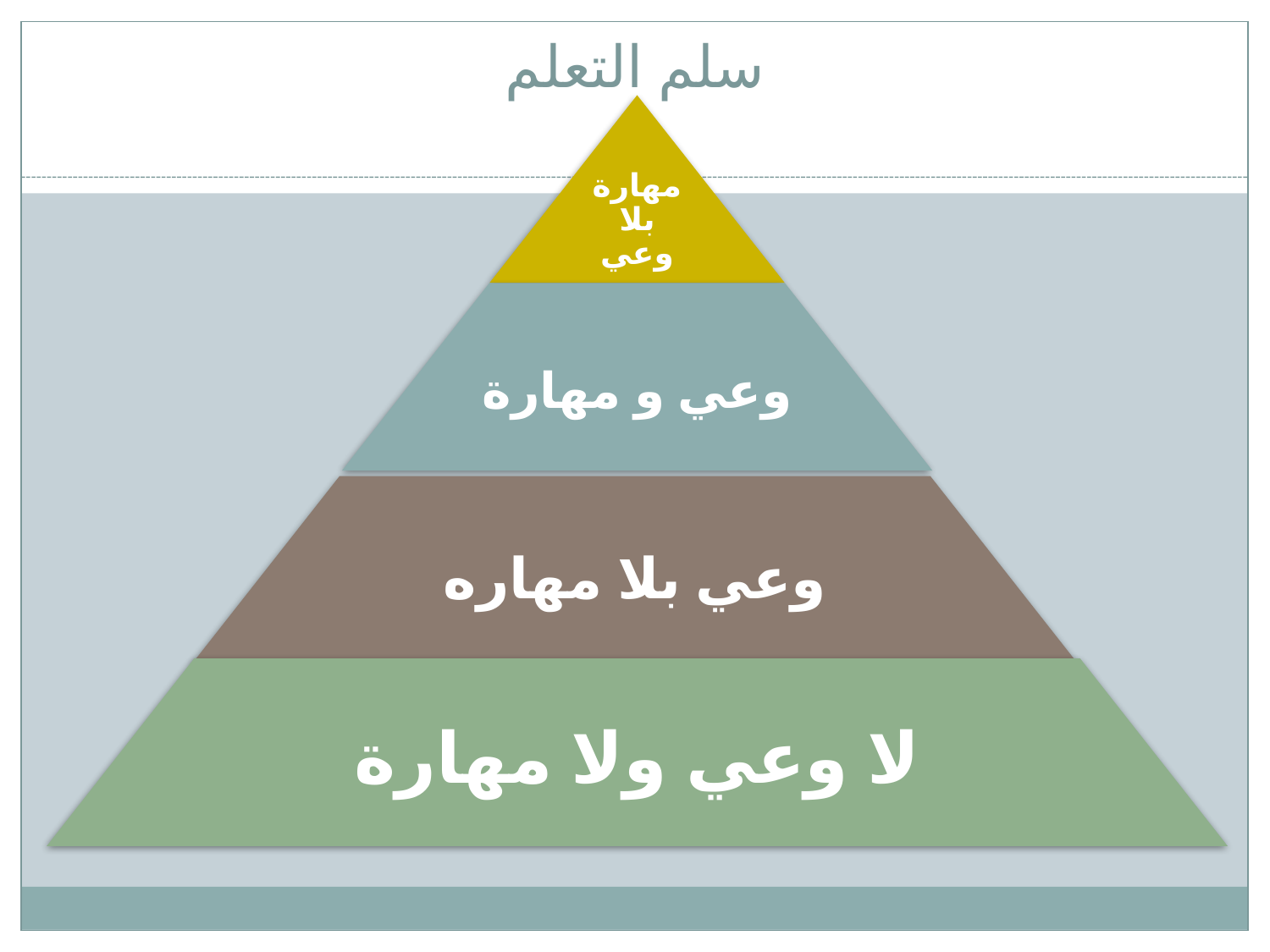

# سلم التعلم
مهارة بلا وعي
وعي و مهارة
وعي بلا مهاره
لا وعي ولا مهارة